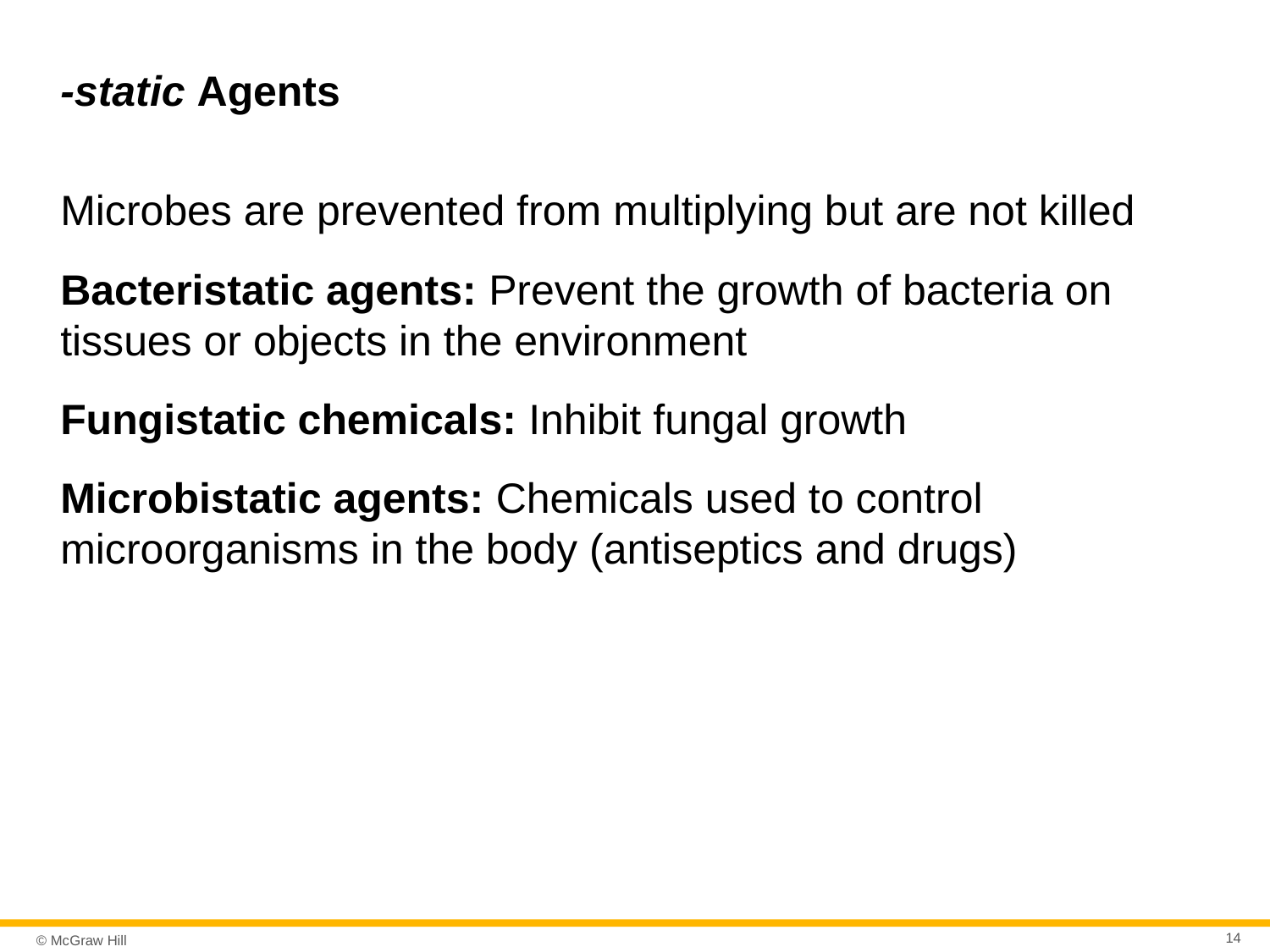

# -static Agents
Microbes are prevented from multiplying but are not killed
Bacteristatic agents: Prevent the growth of bacteria on tissues or objects in the environment
Fungistatic chemicals: Inhibit fungal growth
Microbistatic agents: Chemicals used to control microorganisms in the body (antiseptics and drugs)